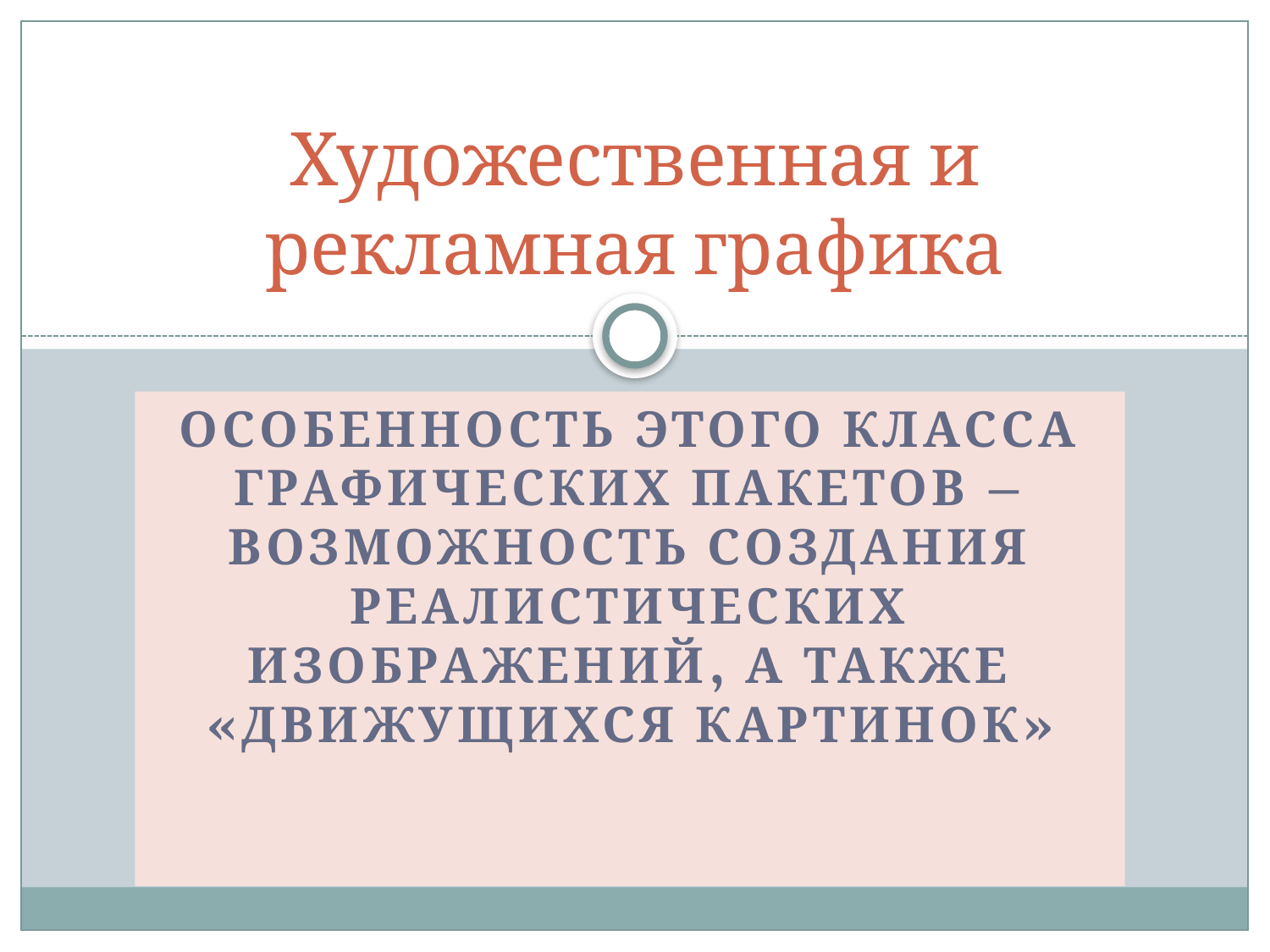

# Художественная и рекламная графика
Особенность этого класса графических пакетов – возможность создания реалистических изображений, А также «движущихся картинок»